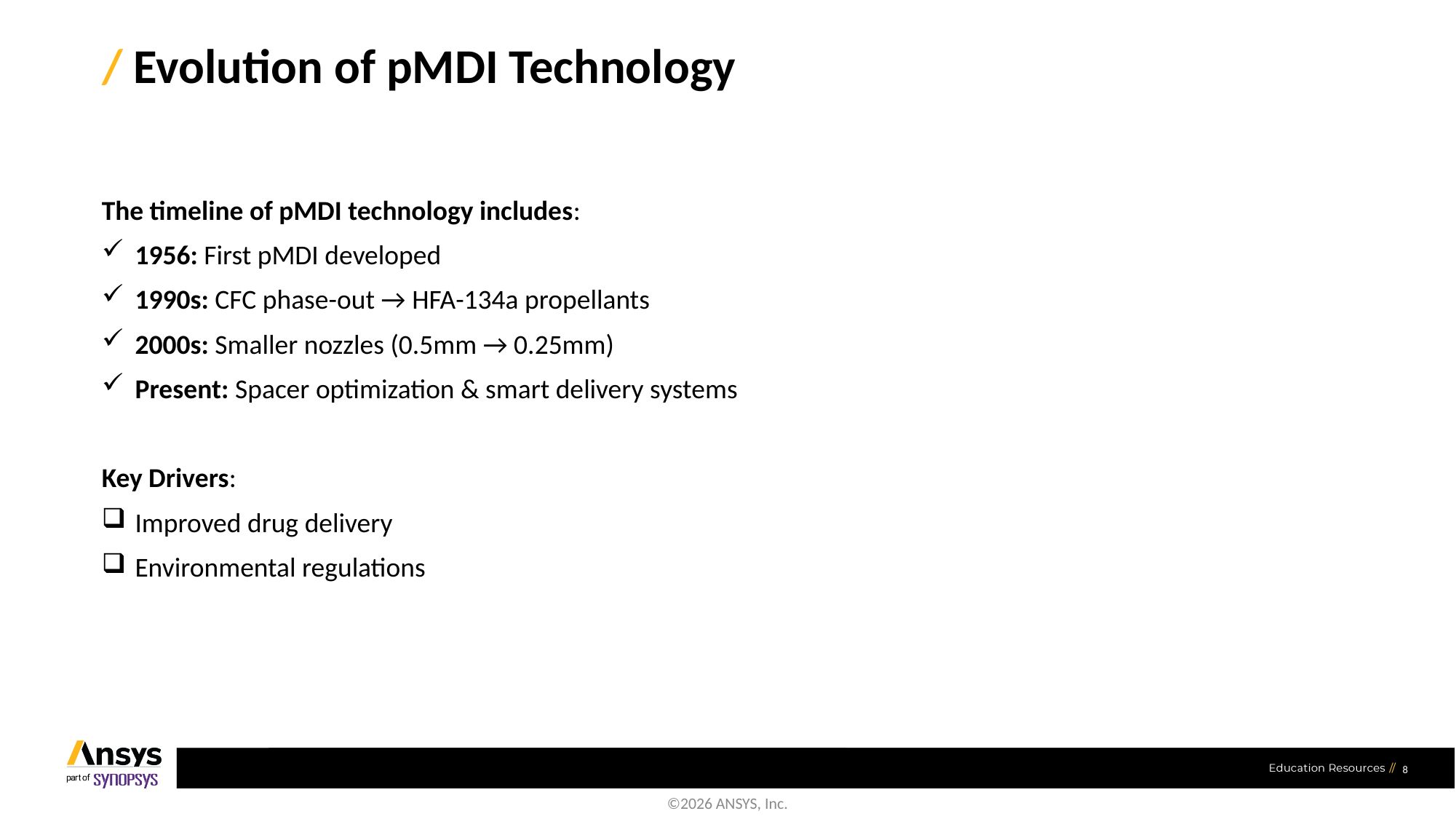

/ Evolution of pMDI Technology

The timeline of pMDI technology includes:
 1956: First pMDI developed
 1990s: CFC phase-out → HFA-134a propellants
 2000s: Smaller nozzles (0.5mm → 0.25mm)
 Present: Spacer optimization & smart delivery systems

Key Drivers:
 Improved drug delivery
 Environmental regulations

8